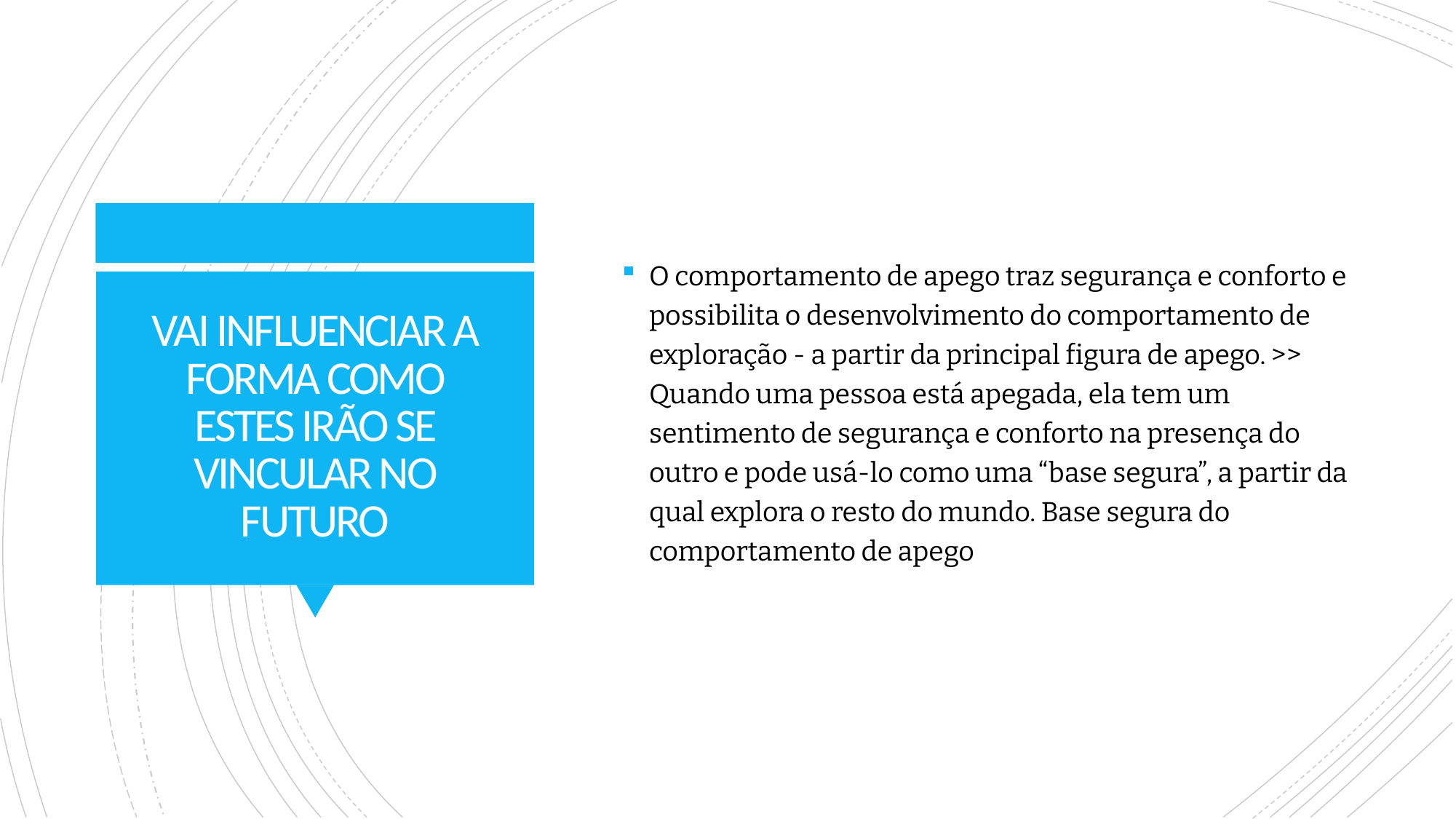

O comportamento de apego traz segurança e conforto e possibilita o desenvolvimento do comportamento de exploração - a partir da principal figura de apego. >> Quando uma pessoa está apegada, ela tem um sentimento de segurança e conforto na presença do outro e pode usá-lo como uma “base segura”, a partir da qual explora o resto do mundo. Base segura do comportamento de apego
# VAI INFLUENCIAR A FORMA COMO ESTES IRÃO SE VINCULAR NO FUTURO